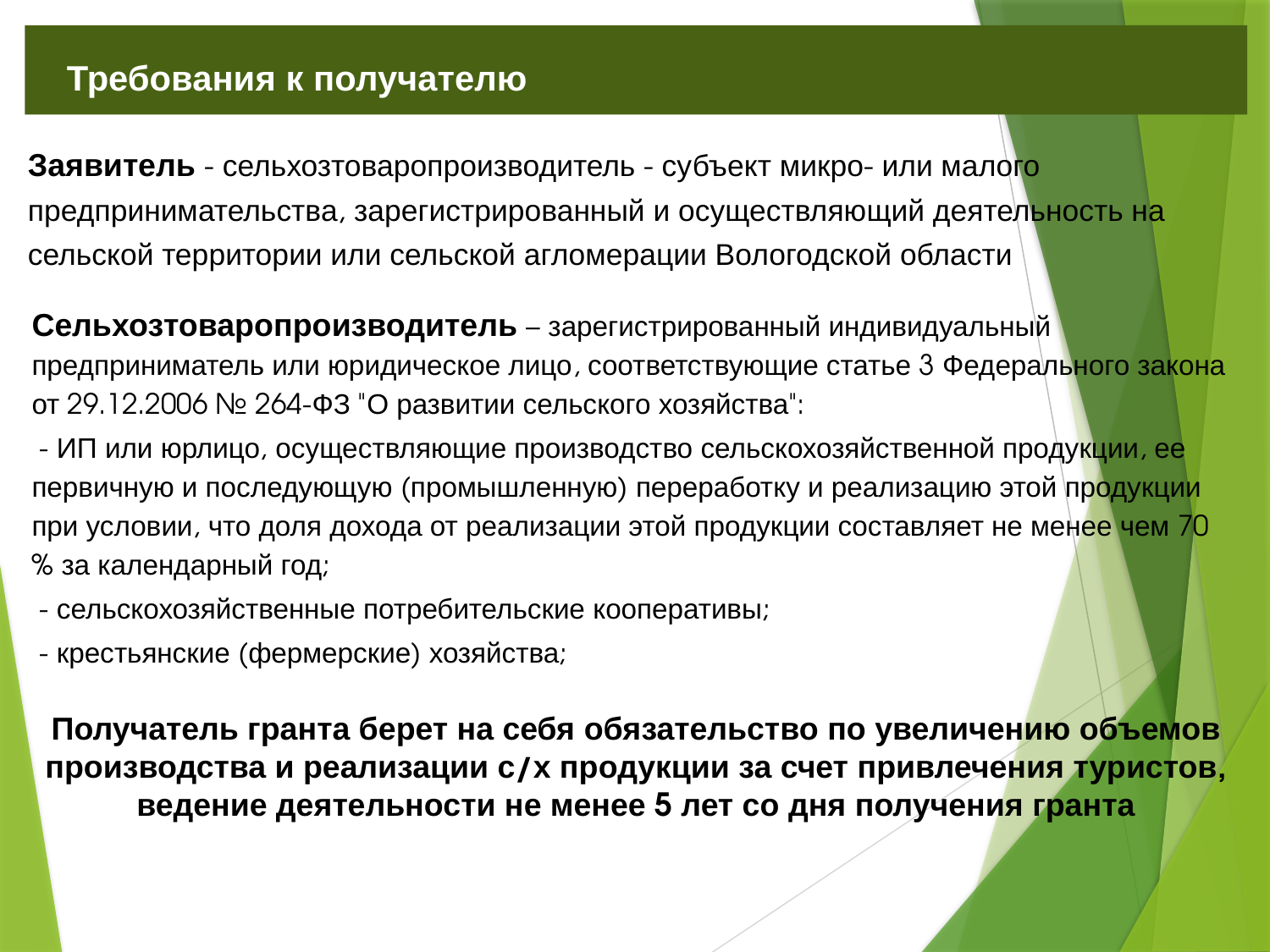

Требования к получателю

Заявитель - сельхозтоваропроизводитель - субъект микро- или малого  предпринимательства, зарегистрированный и осуществляющий деятельность на сельской территории или сельской агломерации Вологодской области
Сельхозтоваропроизводитель – зарегистрированный индивидуальный предприниматель или юридическое лицо, соответствующие статье 3 Федерального закона от 29.12.2006 № 264-ФЗ "О развитии сельского хозяйства":
 - ИП или юрлицо, осуществляющие производство сельскохозяйственной продукции, ее первичную и последующую (промышленную) переработку и реализацию этой продукции при условии, что доля дохода от реализации этой продукции составляет не менее чем 70 % за календарный год;
 - сельскохозяйственные потребительские кооперативы;
 - крестьянские (фермерские) хозяйства;
Получатель гранта берет на себя обязательство по увеличению объемов производства и реализации с/х продукции за счет привлечения туристов, ведение деятельности не менее 5 лет со дня получения гранта